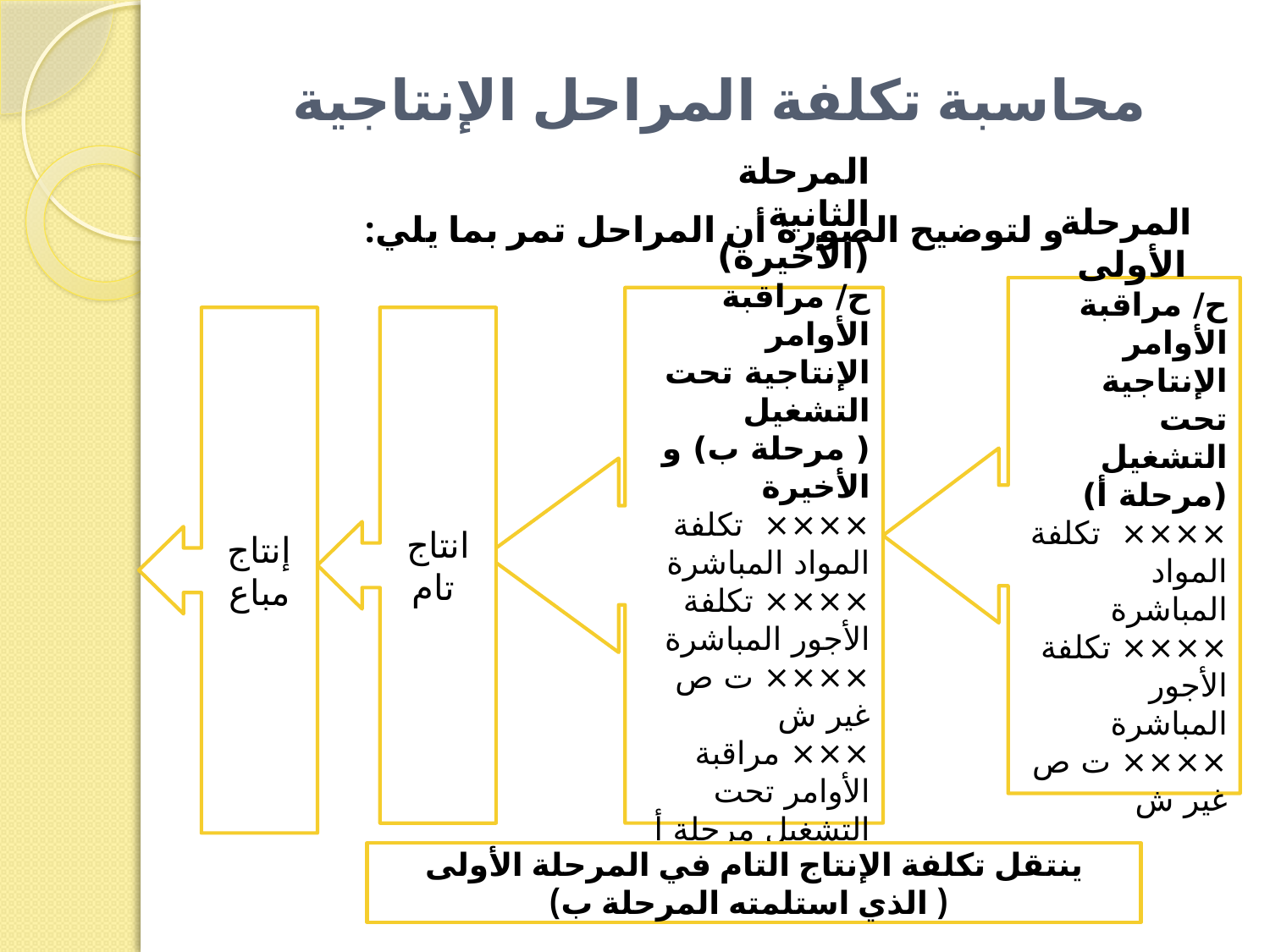

# محاسبة تكلفة المراحل الإنتاجية
و لتوضيح الصورة أن المراحل تمر بما يلي:

إنتاج مباع
انتاج تام
المرحلة الثانية (الأخيرة)
ح/ مراقبة الأوامر الإنتاجية تحت التشغيل ( مرحلة ب) و الأخيرة
××××  تكلفة المواد المباشرة
×××× تكلفة الأجور المباشرة
×××× ت ص غير ش
××× مراقبة الأوامر تحت التشغيل مرحلة أ
( من مرحلة سابقة)
المرحلة الأولى
ح/ مراقبة الأوامر الإنتاجية تحت التشغيل (مرحلة أ)
××××  تكلفة المواد المباشرة
×××× تكلفة الأجور المباشرة
×××× ت ص غير ش
ينتقل تكلفة الإنتاج التام في المرحلة الأولى ( الذي استلمته المرحلة ب)